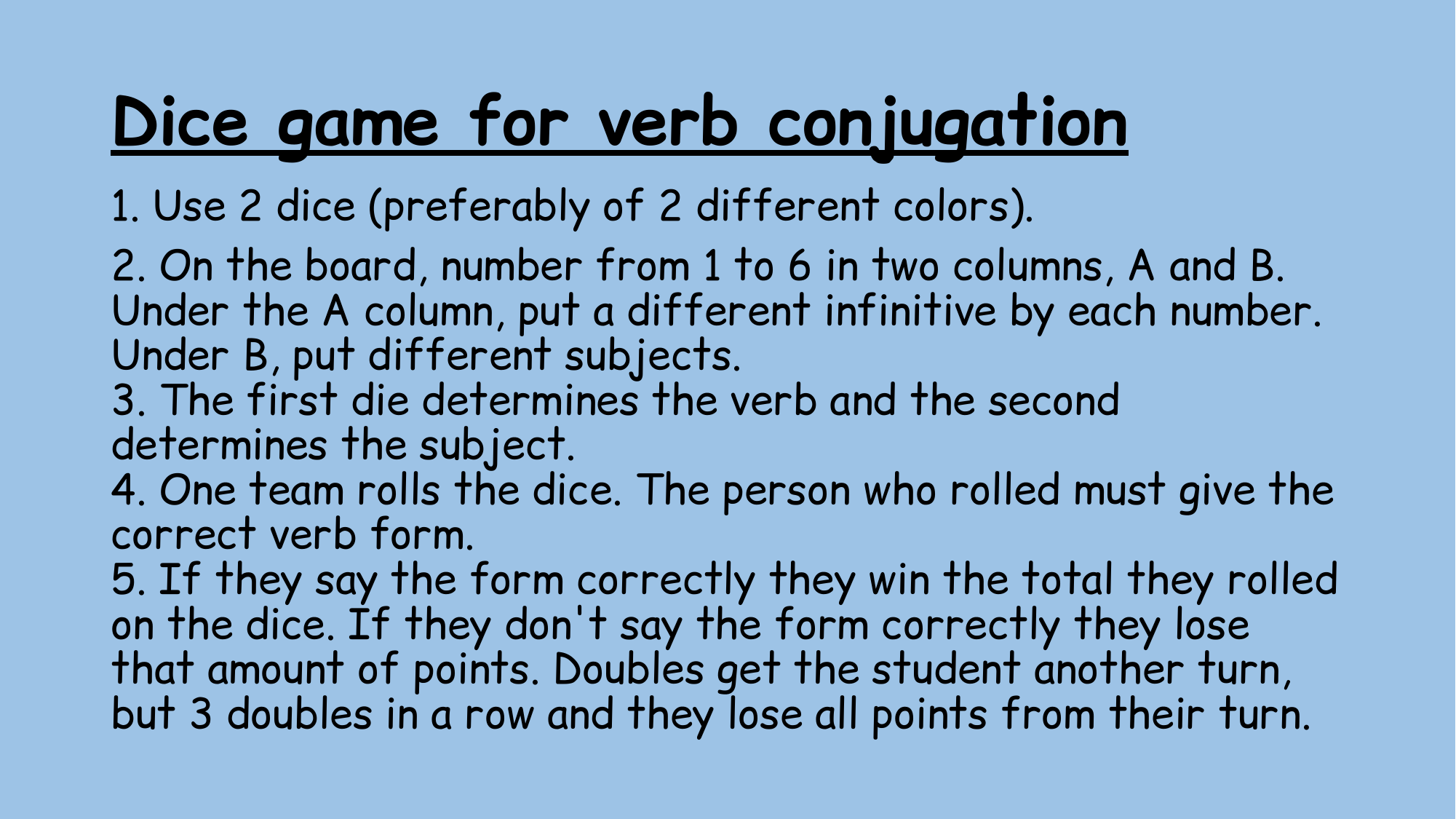

# Dice game for verb conjugation
1. Use 2 dice (preferably of 2 different colors).
2. On the board, number from 1 to 6 in two columns, A and B. Under the A column, put a different infinitive by each number. Under B, put different subjects.
3. The first die determines the verb and the second determines the subject.
4. One team rolls the dice. The person who rolled must give the correct verb form.
5. If they say the form correctly they win the total they rolled on the dice. If they don't say the form correctly they lose that amount of points. Doubles get the student another turn, but 3 doubles in a row and they lose all points from their turn.